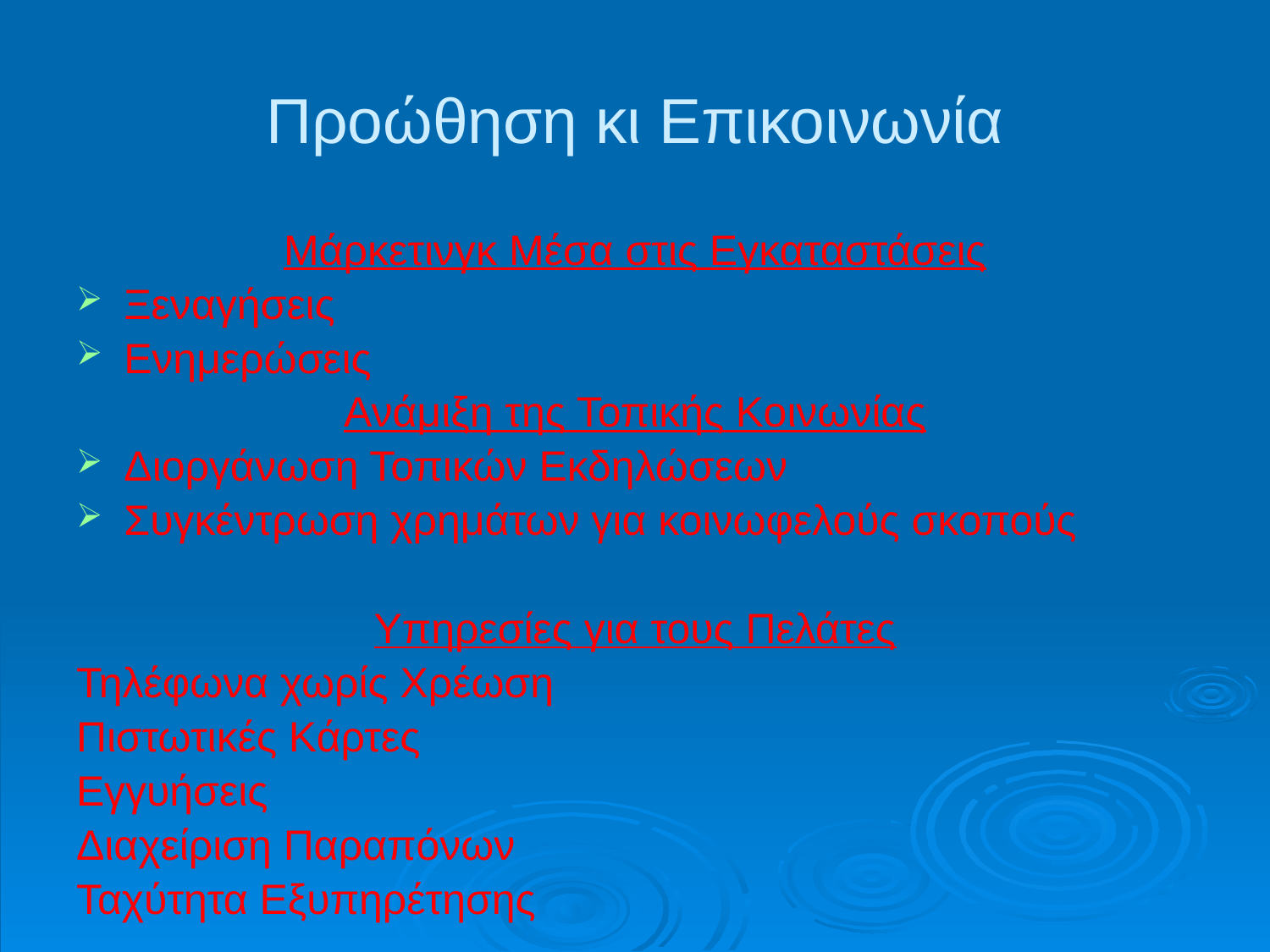

# Προώθηση κι Επικοινωνία
Μάρκετινγκ Μέσα στις Εγκαταστάσεις
Ξεναγήσεις
Ενημερώσεις
Ανάμιξη της Τοπικής Κοινωνίας
Διοργάνωση Τοπικών Εκδηλώσεων
Συγκέντρωση χρημάτων για κοινωφελούς σκοπούς

Υπηρεσίες για τους Πελάτες
Τηλέφωνα χωρίς Χρέωση
Πιστωτικές Κάρτες
Εγγυήσεις
Διαχείριση Παραπόνων
Ταχύτητα Εξυπηρέτησης